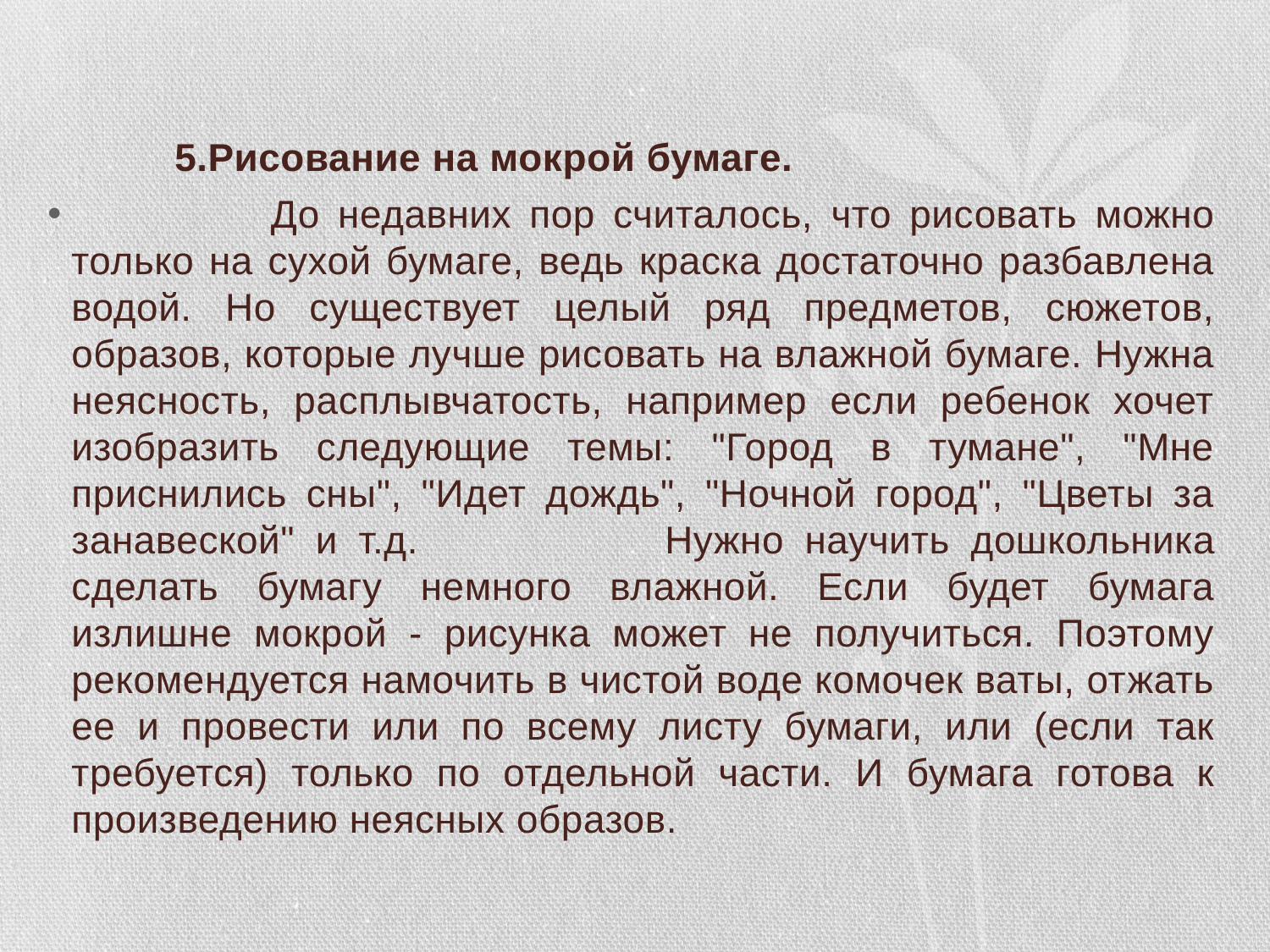

5.Рисование на мокрой бумаге.
           До недавних пор считалось, что рисовать можно только на сухой бумаге, ведь краска достаточно разбавлена водой. Но существует целый ряд предметов, сюжетов, образов, которые лучше рисовать на влажной бумаге. Нужна неясность, расплывчатость, например если ребенок хочет изобразить следующие темы: "Город в тумане", "Мне приснились сны", "Идет дождь", "Ночной город", "Цветы за занавеской" и т.д.       	Нужно научить дошкольника сделать бумагу немного влажной. Если будет бумага излишне мокрой - рисунка может не получиться. Поэтому рекомендуется намочить в чистой воде комочек ваты, отжать ее и провести или по всему листу бумаги, или (если так требуется) только по отдельной части. И бумага готова к произведению неясных образов.